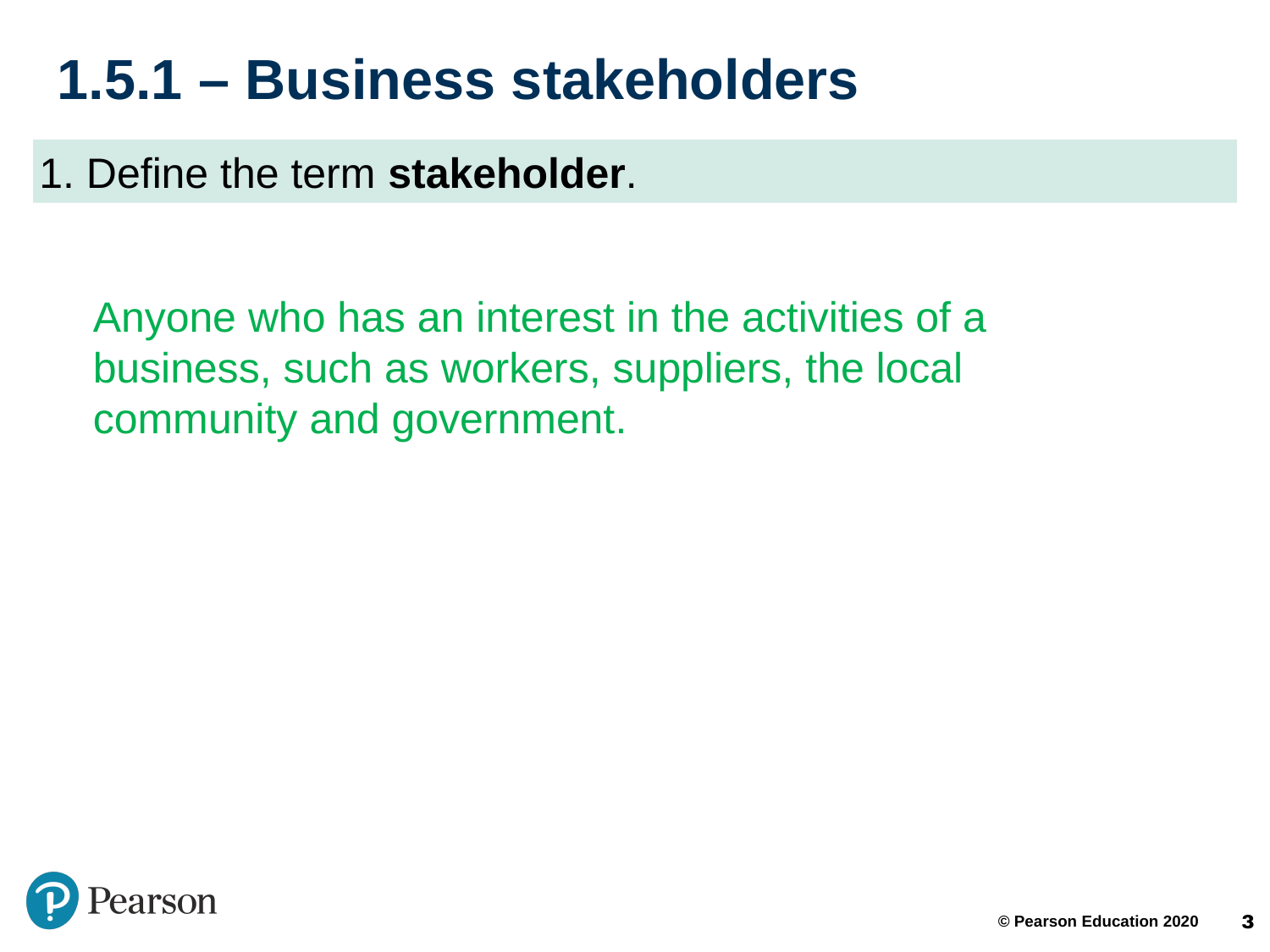

# 1.5.1 – Business stakeholders
1. Define the term stakeholder.
Anyone who has an interest in the activities of a business, such as workers, suppliers, the local community and government.

3